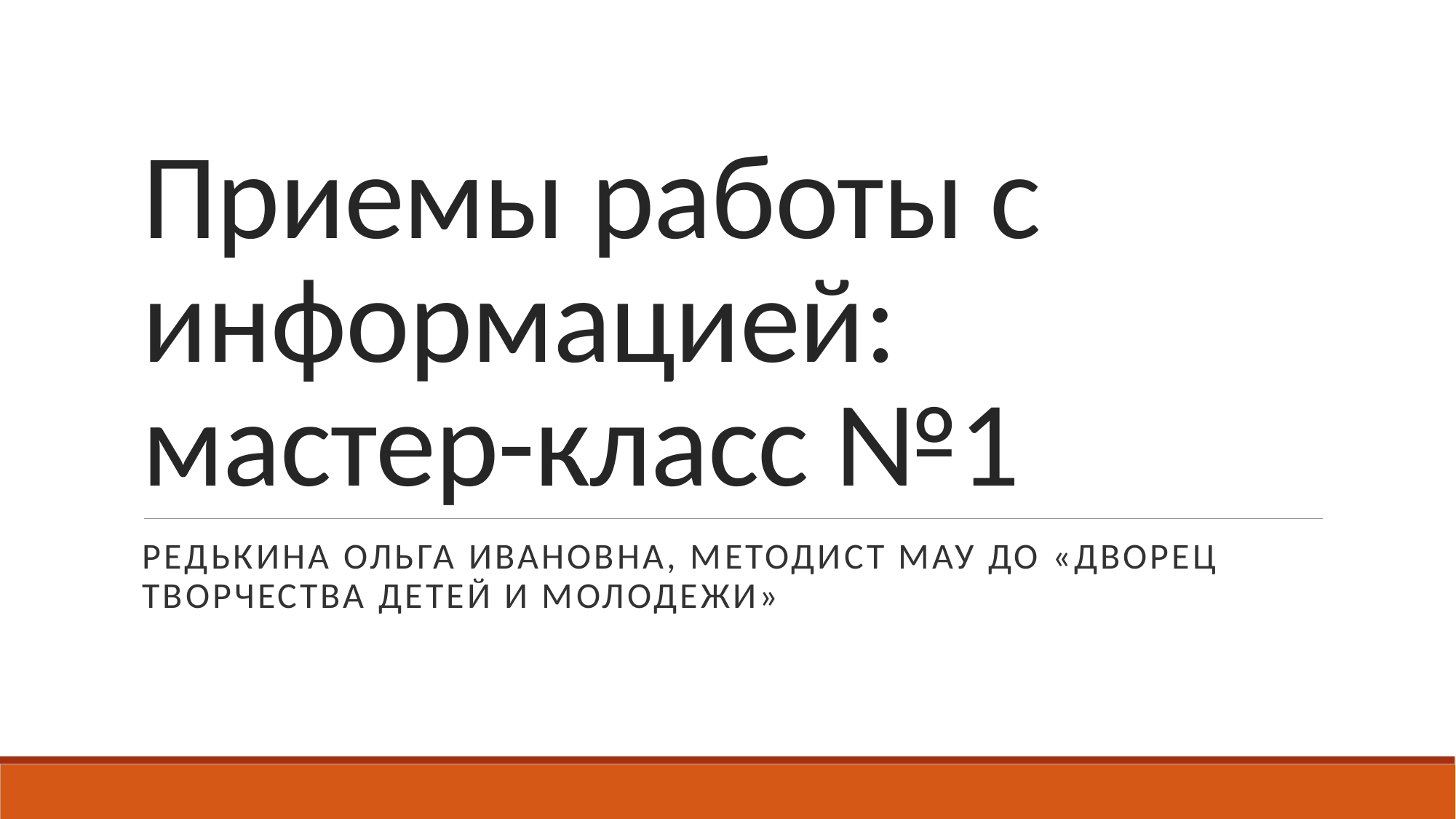

# Приемы работы с информацией: мастер-класс №1
Редькина Ольга Ивановна, методист мау до «дворец творчества детей и молодежи»